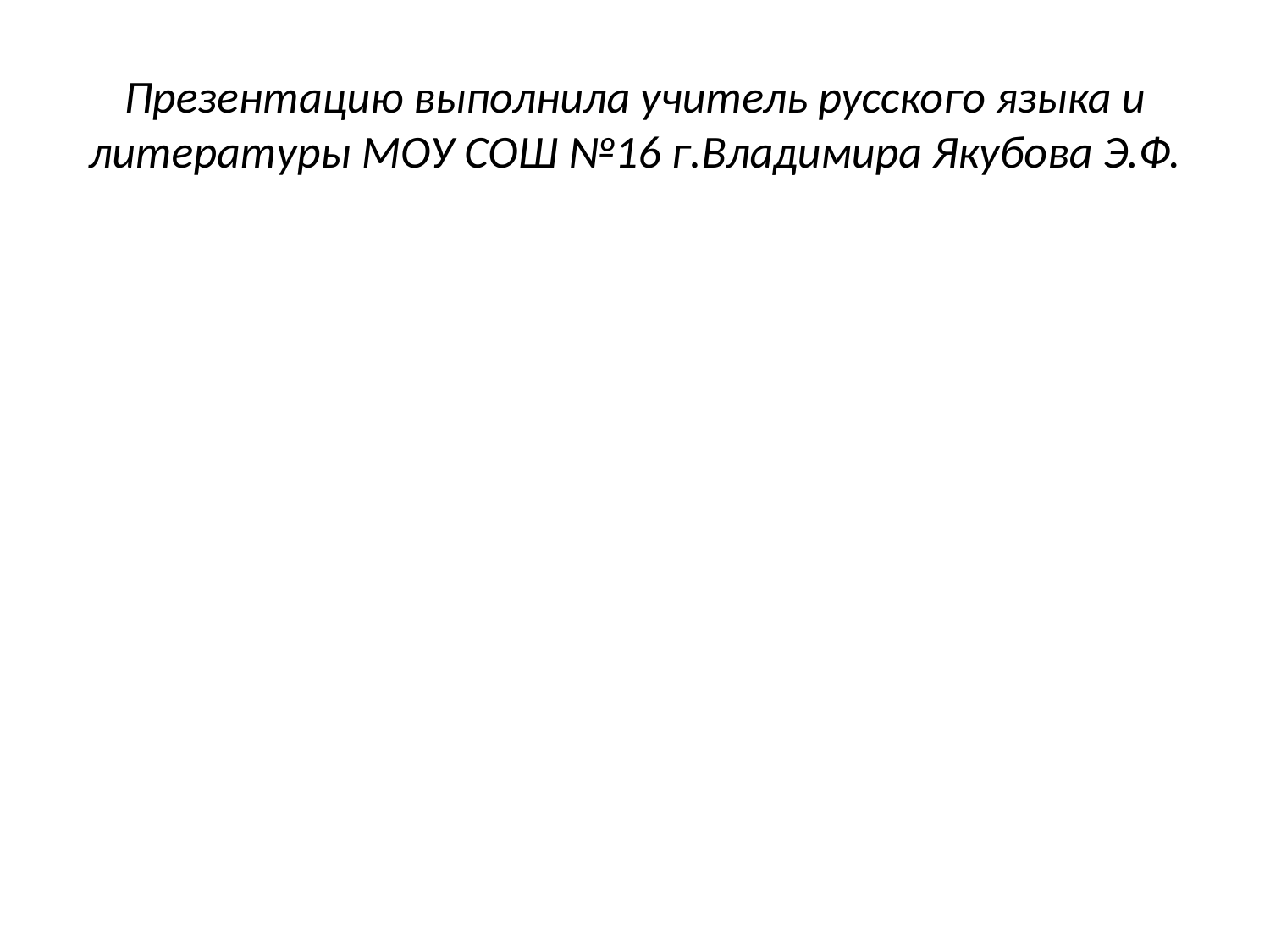

# Презентацию выполнила учитель русского языка и литературы МОУ СОШ №16 г.Владимира Якубова Э.Ф.